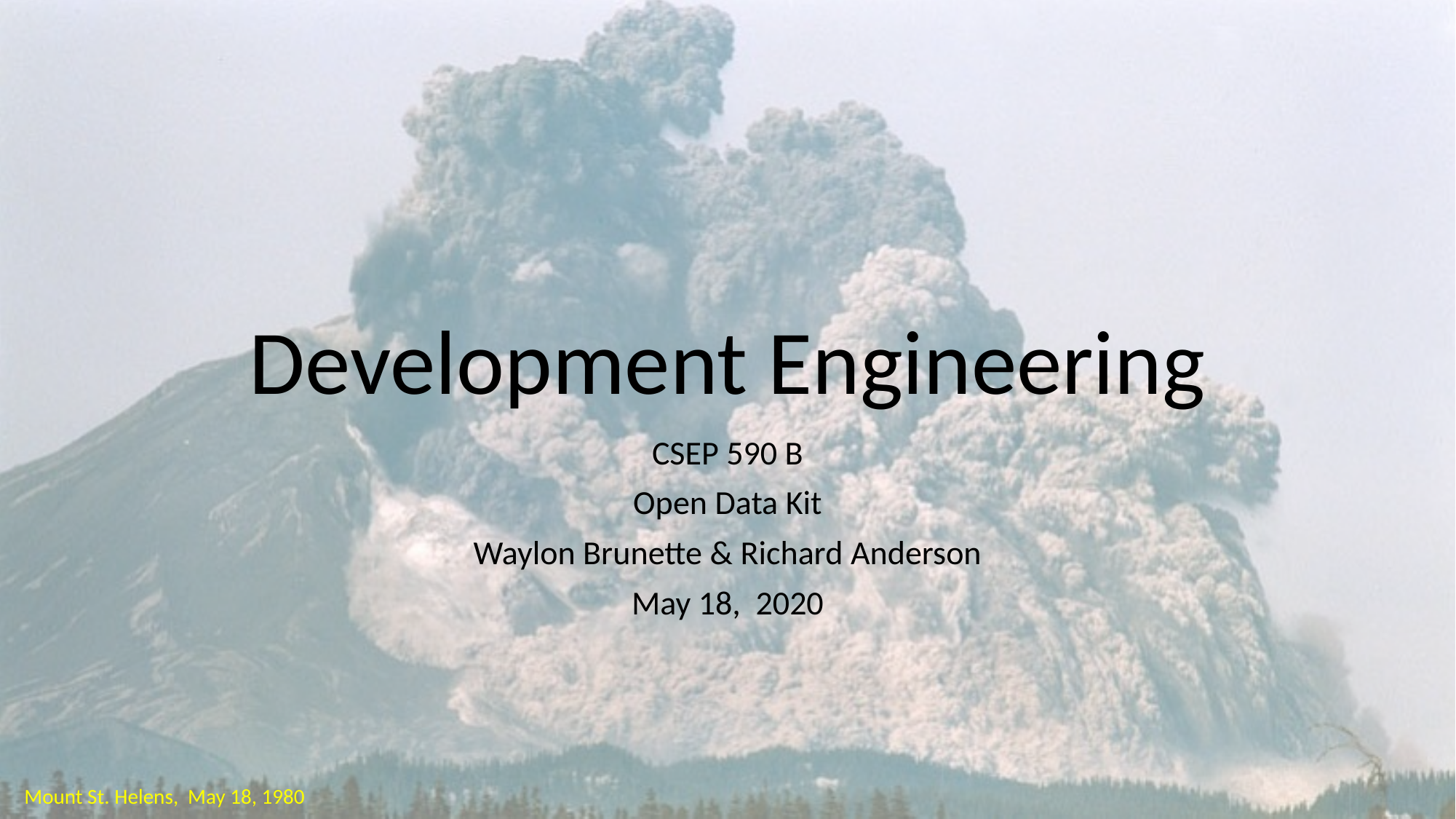

# Development Engineering
CSEP 590 B
Open Data Kit
Waylon Brunette & Richard Anderson
May 18,  2020
Mount St. Helens,  May 18, 1980